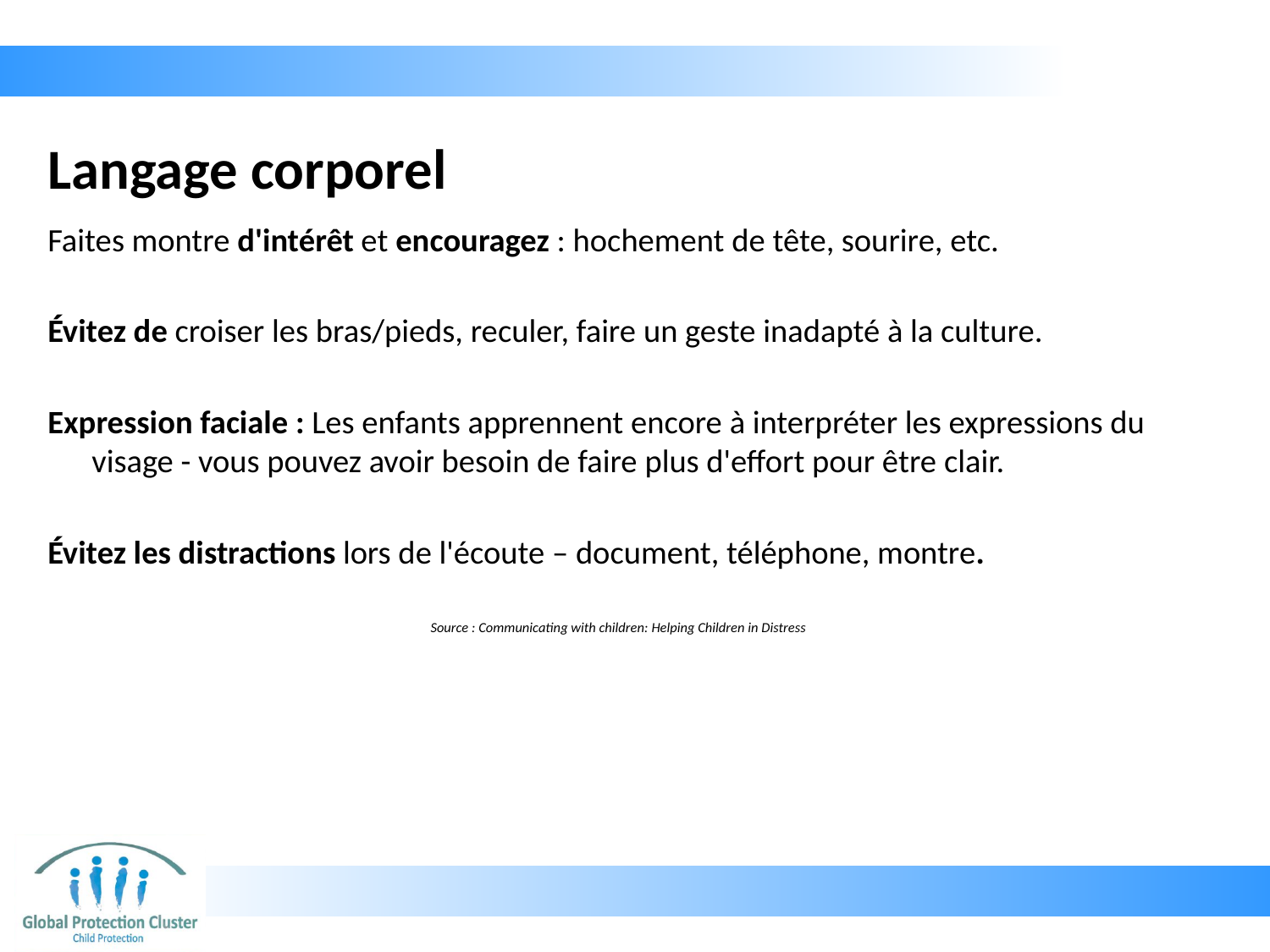

# Langage corporel

Faites montre d'intérêt et encouragez : hochement de tête, sourire, etc.

Évitez de croiser les bras/pieds, reculer, faire un geste inadapté à la culture.

Expression faciale : Les enfants apprennent encore à interpréter les expressions du visage - vous pouvez avoir besoin de faire plus d'effort pour être clair.

Évitez les distractions lors de l'écoute – document, téléphone, montre.

Source : Communicating with children: Helping Children in Distress